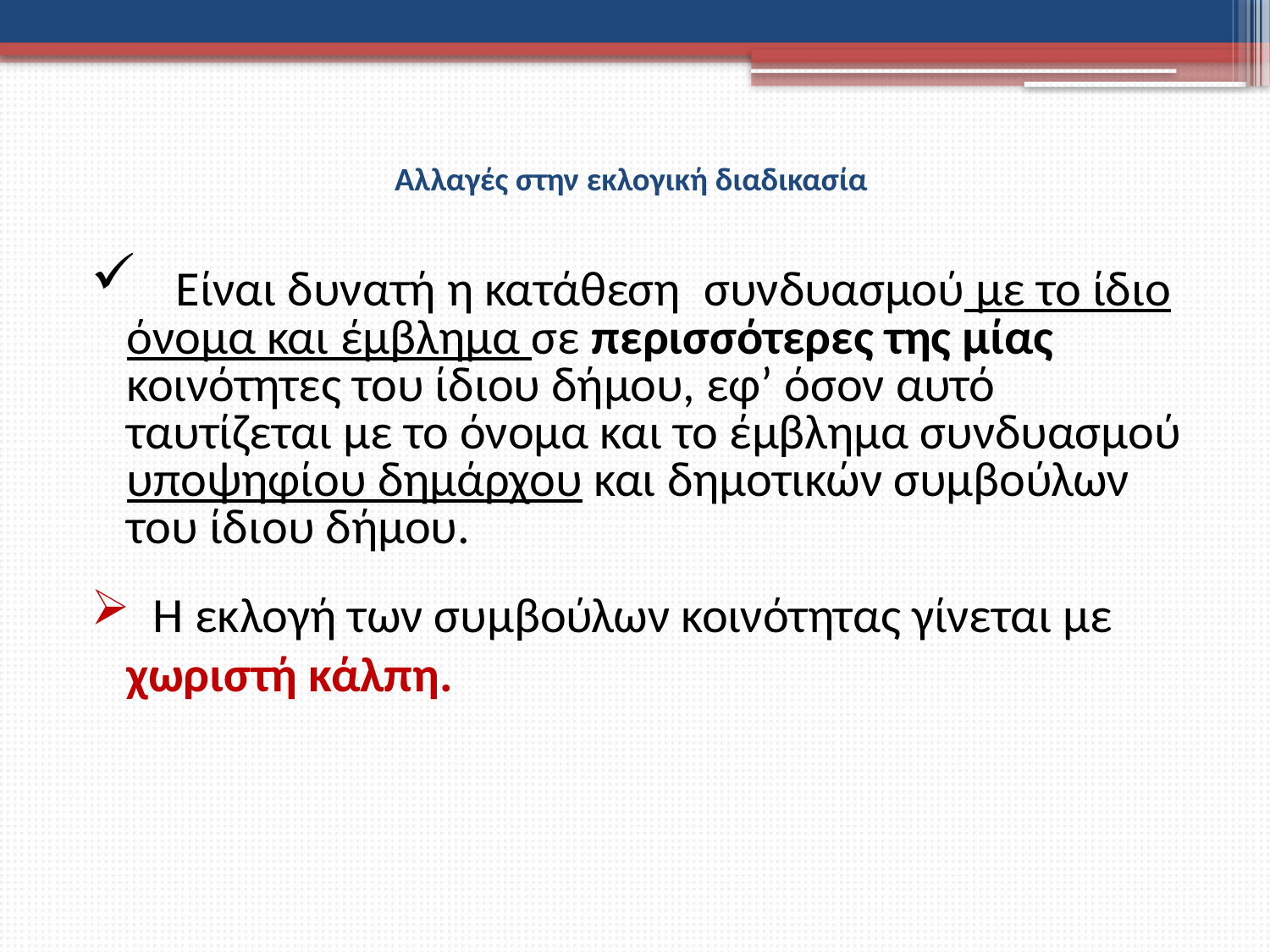

# Αλλαγές στην εκλογική διαδικασία
   Είναι δυνατή η κατάθεση  συνδυασμού με το ίδιο όνομα και έμβλημα σε περισσότερες της μίας κοινότητες του ίδιου δήμου, εφ’ όσον αυτό ταυτίζεται με το όνομα και το έμβλημα συνδυασμού υποψηφίου δημάρχου και δημοτικών συμβούλων του ίδιου δήμου.
  Η εκλογή των συμβούλων κοινότητας γίνεται με χωριστή κάλπη.